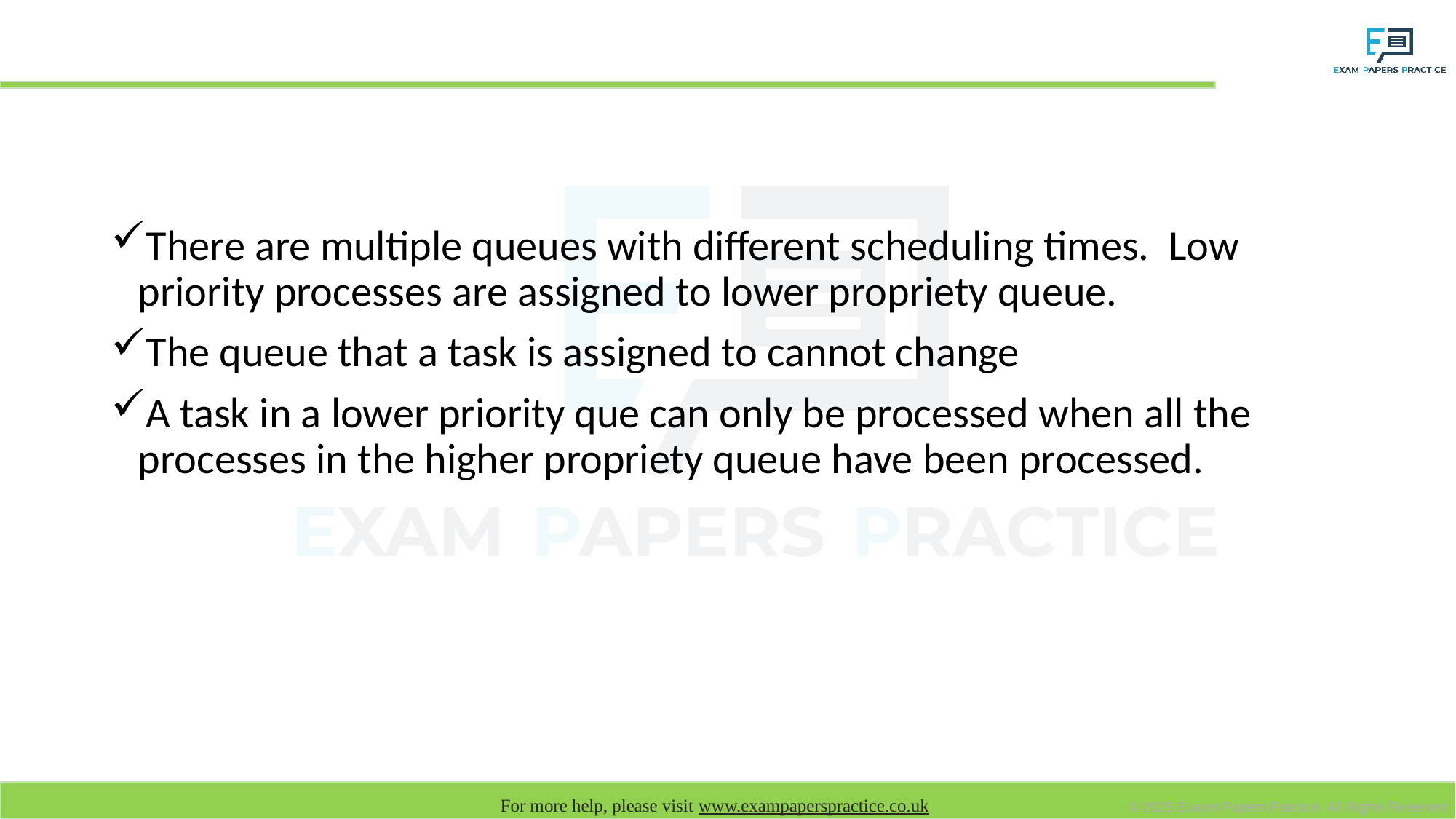

# Multi level queue
There are multiple queues with different scheduling times.  Low priority processes are assigned to lower propriety queue.
The queue that a task is assigned to cannot change
A task in a lower priority que can only be processed when all the processes in the higher propriety queue have been processed.